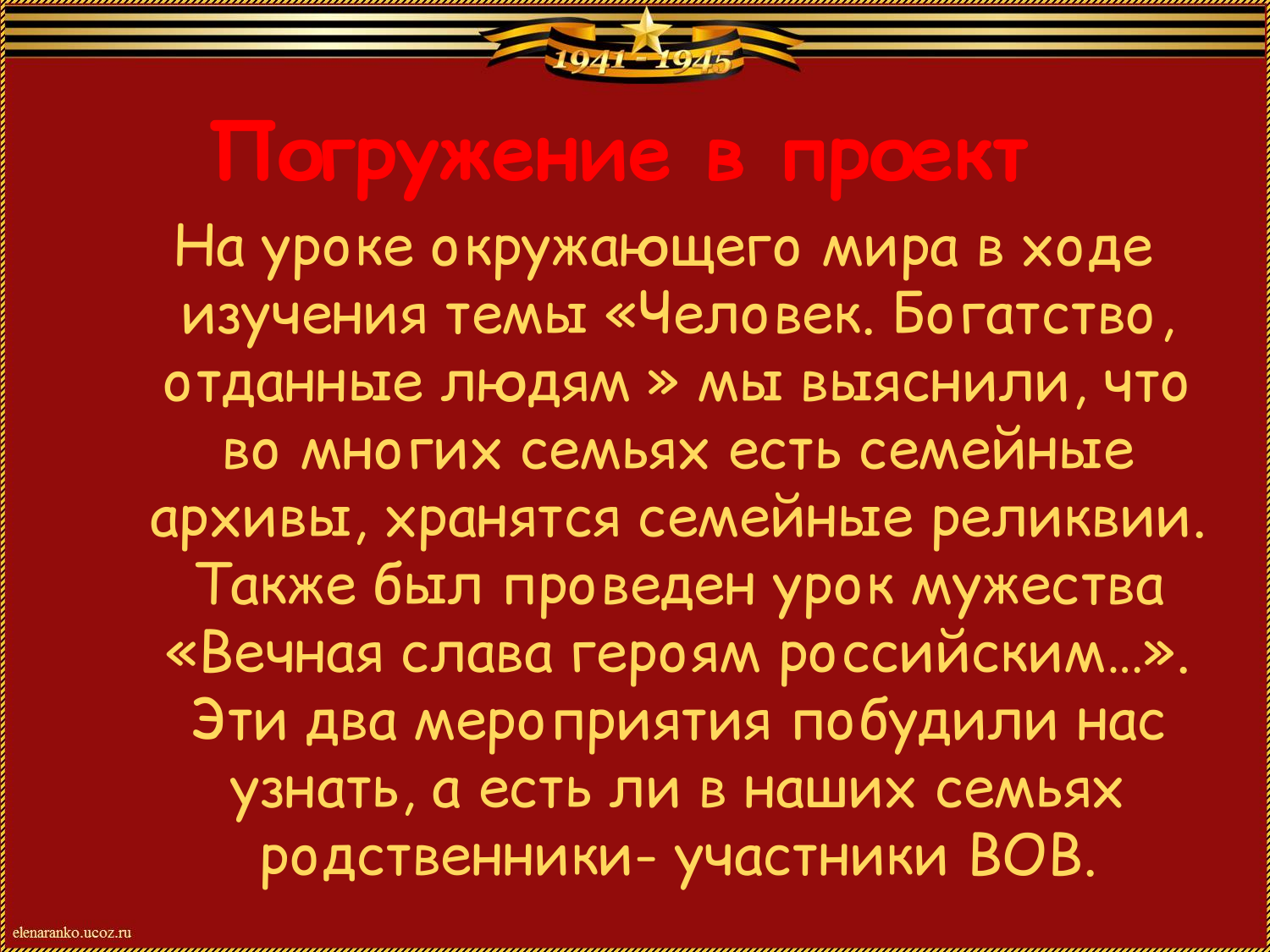

Погружение в проект
 На уроке окружающего мира в ходе изучения темы «Человек. Богатство, отданные людям » мы выяснили, что во многих семьях есть семейные архивы, хранятся семейные реликвии. Также был проведен урок мужества «Вечная слава героям российским…». Эти два мероприятия побудили нас узнать, а есть ли в наших семьях родственники- участники ВОВ.